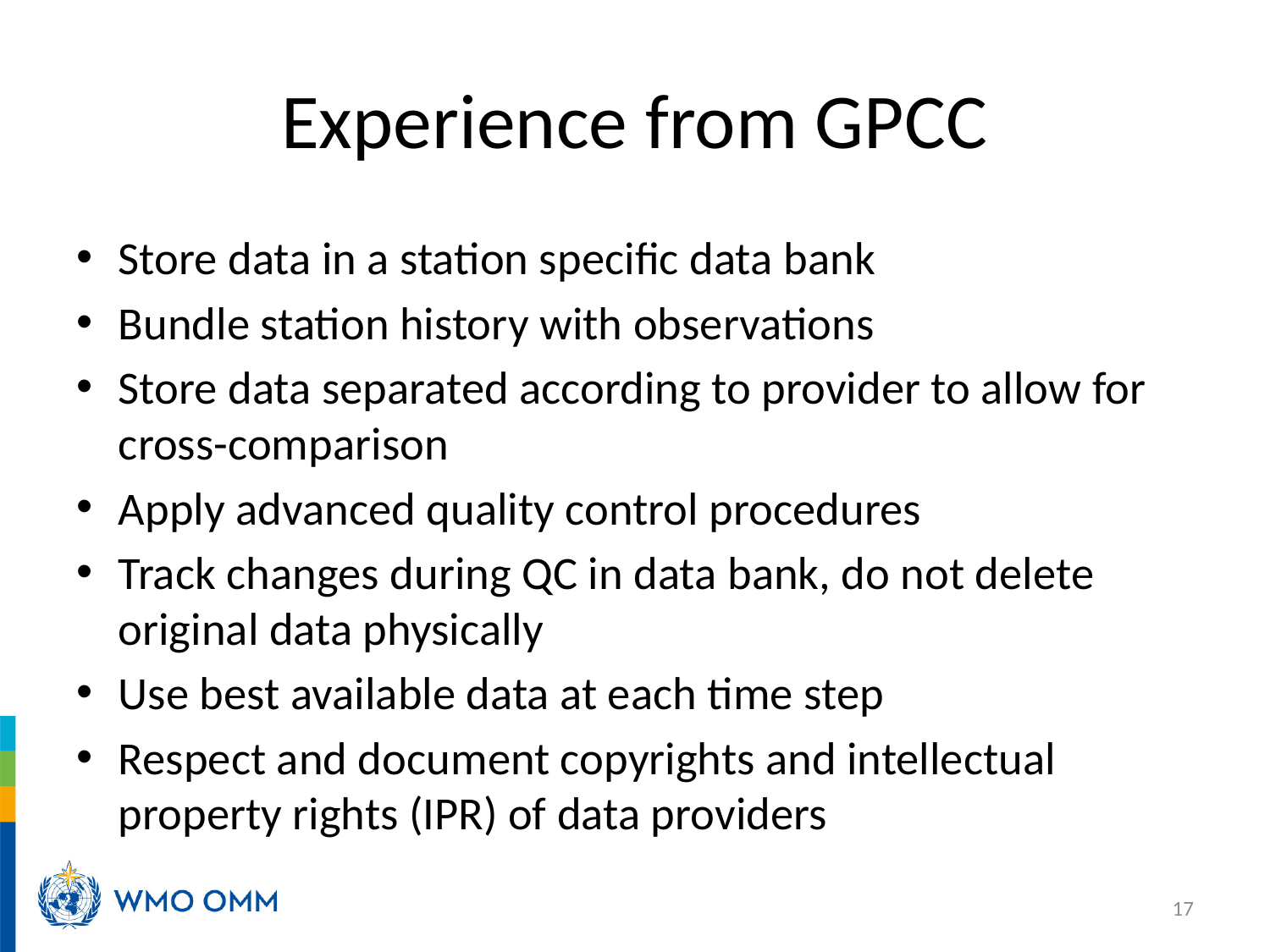

# Experience from GPCC
Store data in a station specific data bank
Bundle station history with observations
Store data separated according to provider to allow for cross-comparison
Apply advanced quality control procedures
Track changes during QC in data bank, do not delete original data physically
Use best available data at each time step
Respect and document copyrights and intellectual property rights (IPR) of data providers
17